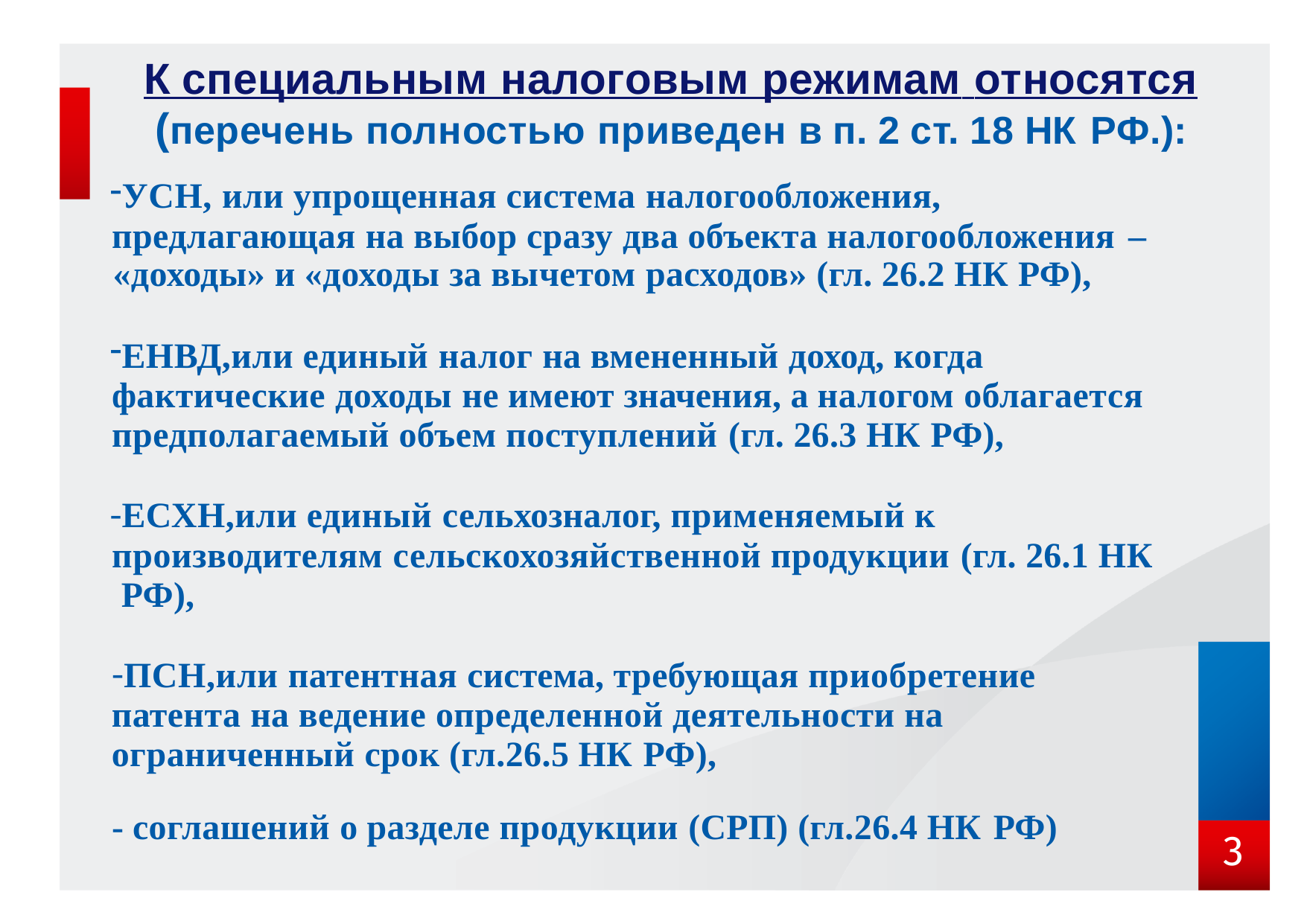

# К специальным налоговым режимам относятся
(перечень полностью приведен в п. 2 ст. 18 НК РФ.):
УСН, или упрощенная система налогообложения,  предлагающая на выбор сразу два объекта налогообложения –
«доходы» и «доходы за вычетом расходов» (гл. 26.2 НК РФ),

ЕНВД,или единый налог на вмененный доход, когда  фактические доходы не имеют значения, а налогом облагается  предполагаемый объем поступлений (гл. 26.3 НК РФ),

ЕСХН,или единый сельхозналог, применяемый к  производителям сельскохозяйственной продукции (гл. 26.1 НК  РФ),

ПСН,или патентная система, требующая приобретение  патента на ведение определенной деятельности на  ограниченный срок (гл.26.5 НК РФ),
- соглашений о разделе продукции (СРП) (гл.26.4 НК РФ)
3